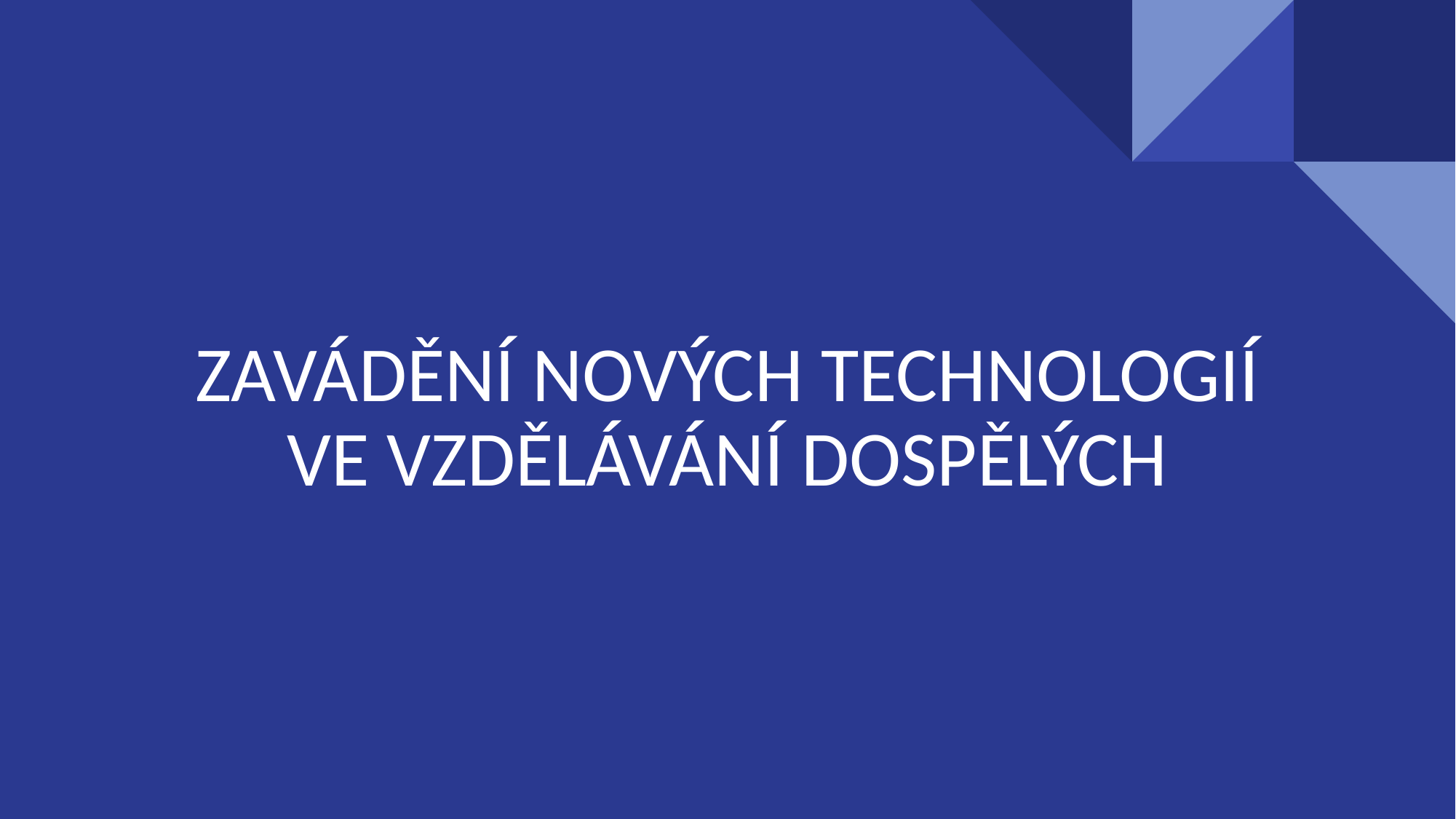

# ZAVÁDĚNÍ NOVÝCH TECHNOLOGIÍ VE VZDĚLÁVÁNÍ DOSPĚLÝCH